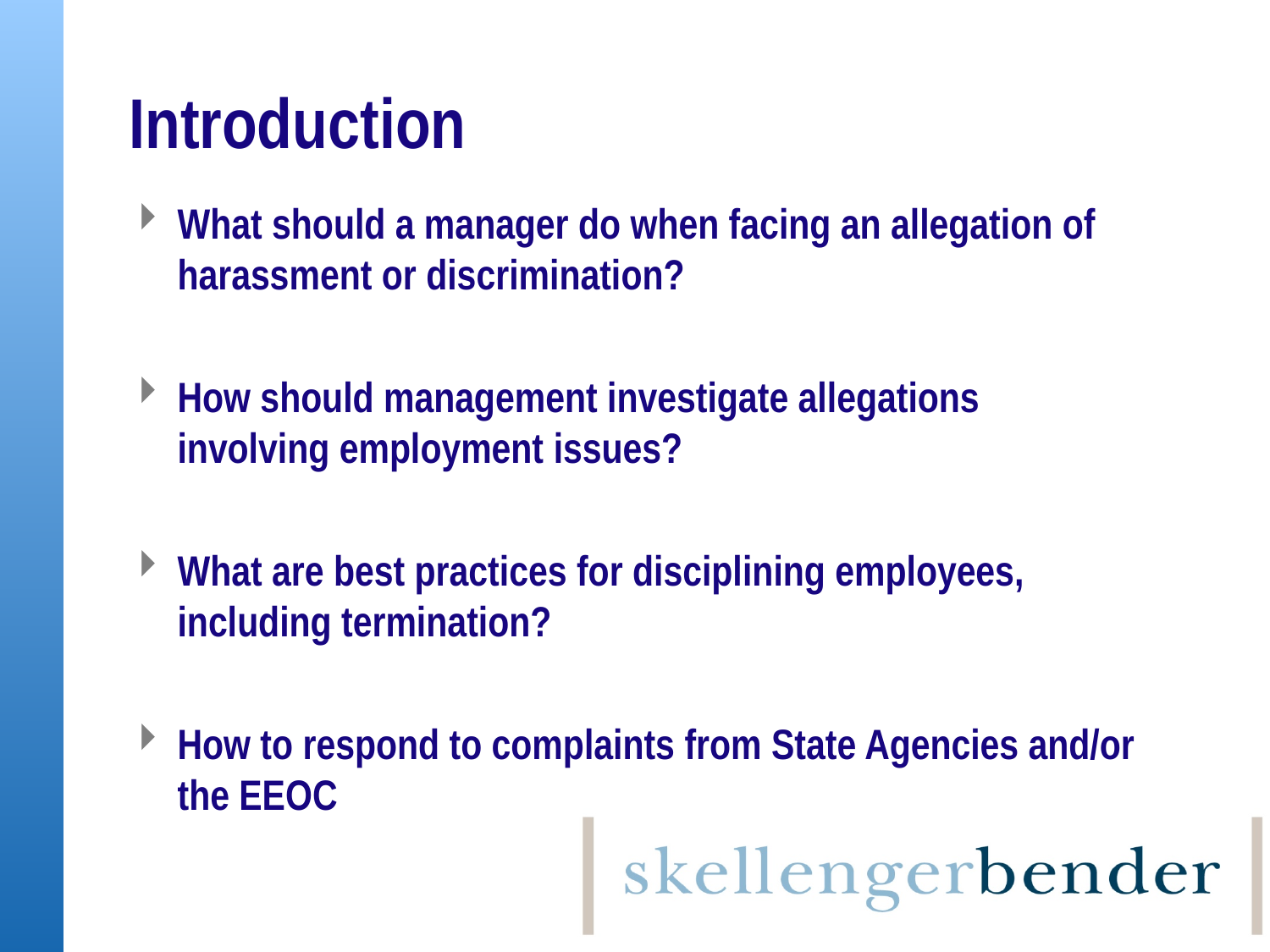

# Introduction
What should a manager do when facing an allegation of harassment or discrimination?

How should management investigate allegations involving employment issues?

What are best practices for disciplining employees, including termination?

How to respond to complaints from State Agencies and/or the EEOC